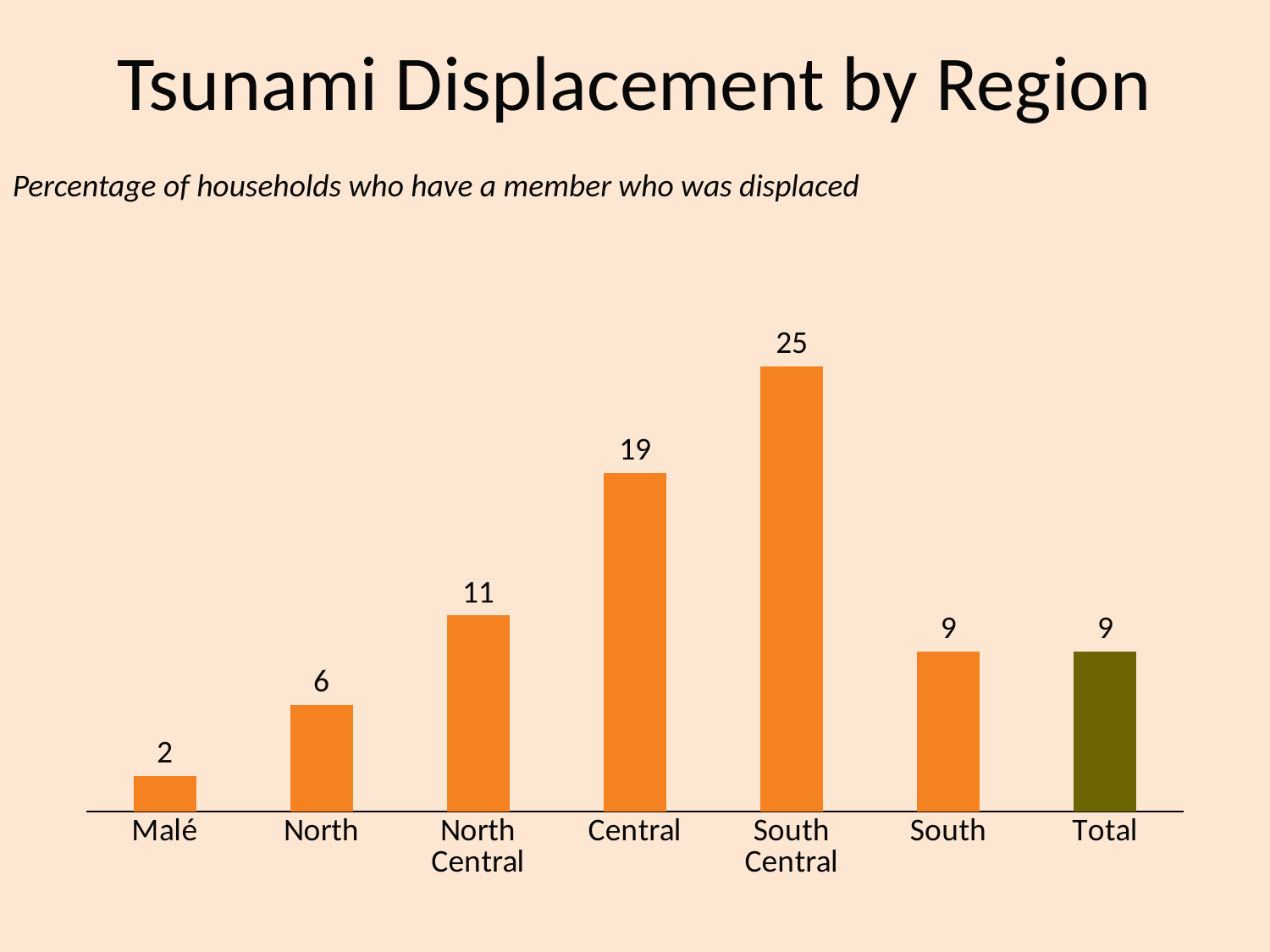

# Tsunami Displacement by Region
Percentage of households who have a member who was displaced

### Chart

| Category | Column1 |
|---|---|
| Malé | 2.0 |
| North | 6.0 |
| North Central | 11.0 |
| Central | 19.0 |
| South Central | 25.0 |
| South | 9.0 |
| Total | 9.0 |